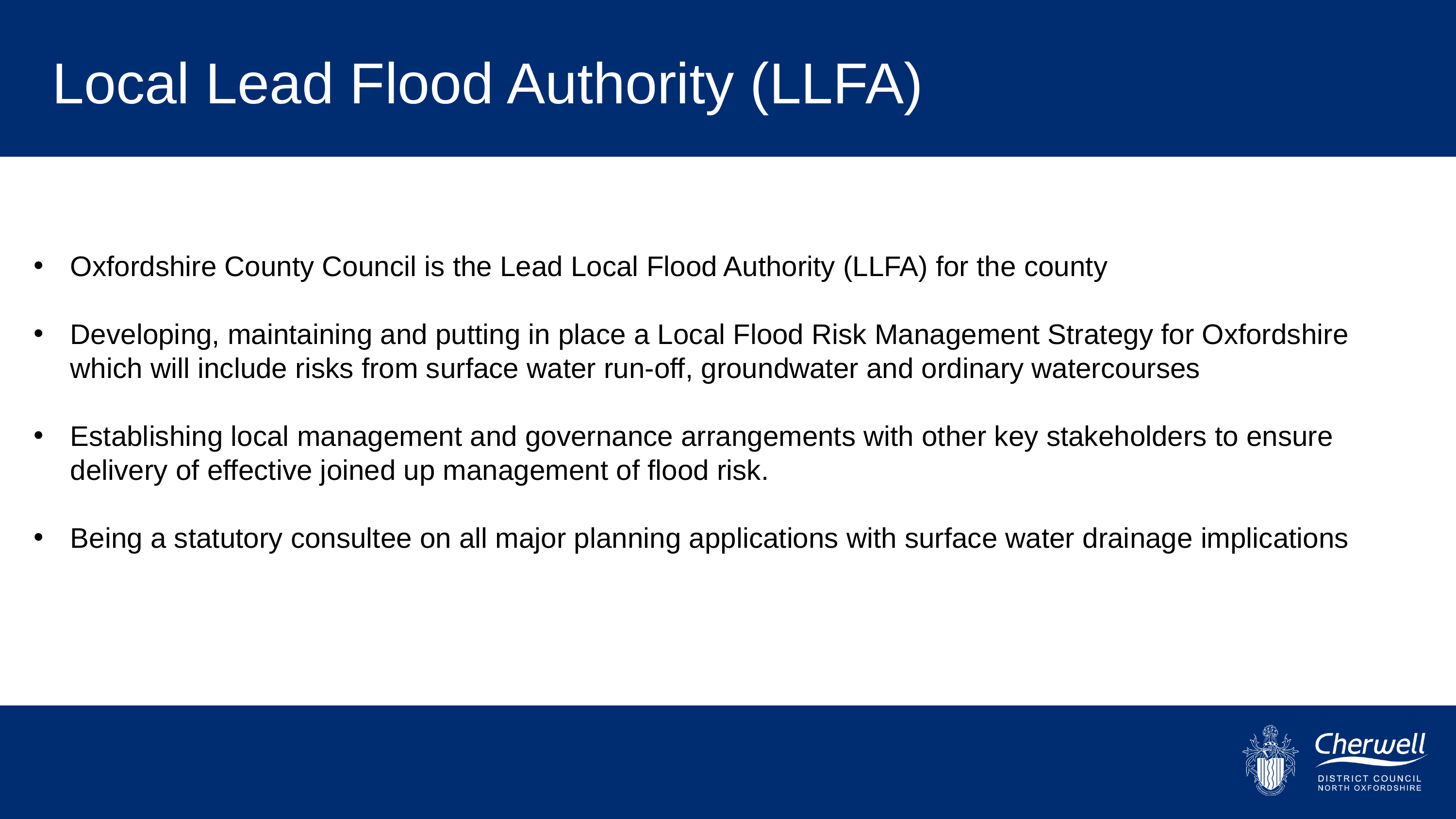

Local Lead Flood Authority (LLFA)
Oxfordshire County Council is the Lead Local Flood Authority (LLFA) for the county

Developing, maintaining and putting in place a Local Flood Risk Management Strategy for Oxfordshire which will include risks from surface water run-off, groundwater and ordinary watercourses

Establishing local management and governance arrangements with other key stakeholders to ensure delivery of effective joined up management of flood risk.

Being a statutory consultee on all major planning applications with surface water drainage implications